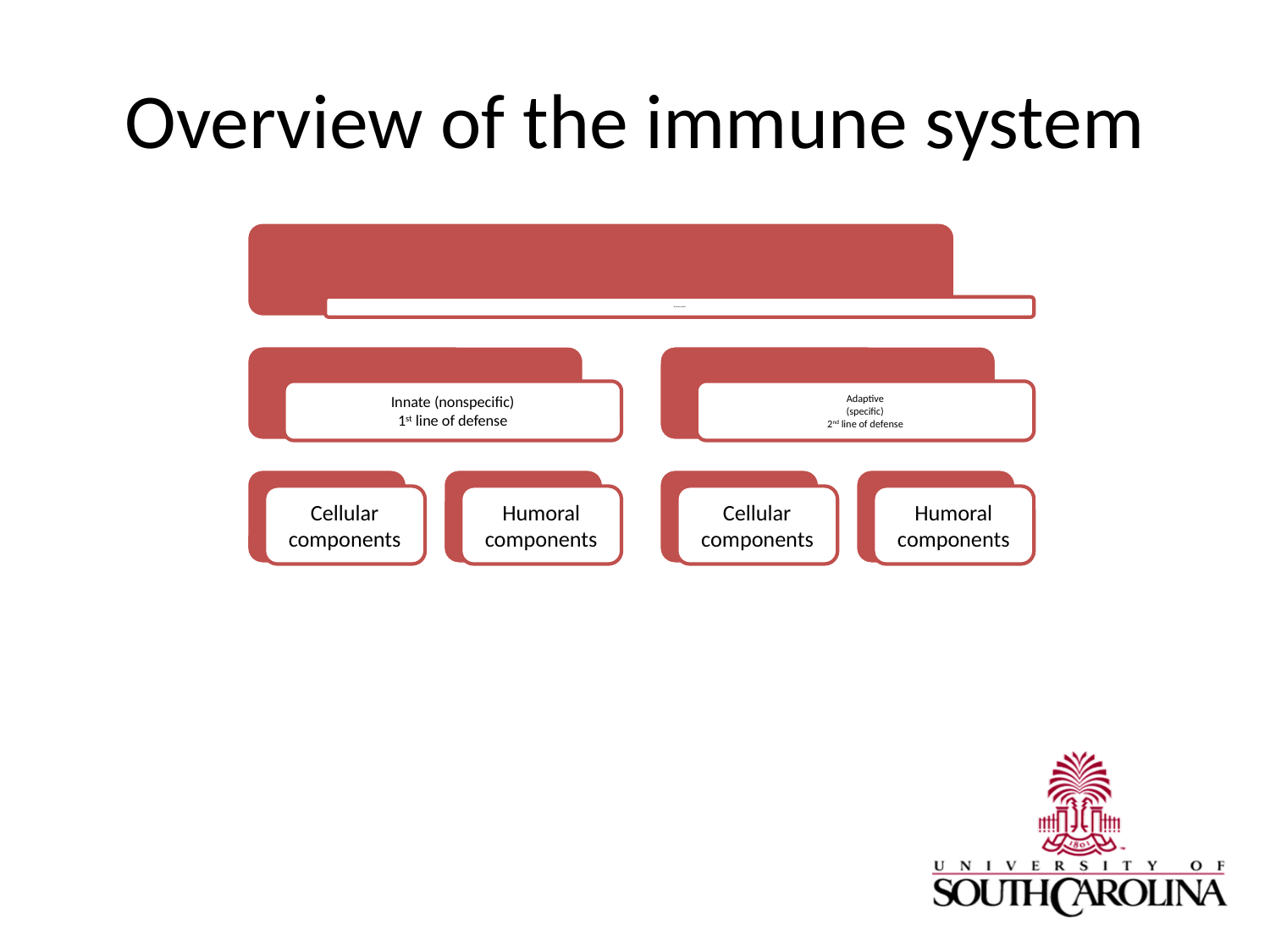

# Overview of the immune system
Immune system
Innate (nonspecific)
1st line of defense
Cellular components
Humoral components
Adaptive
(specific)
2nd line of defense
Cellular components
Humoral components